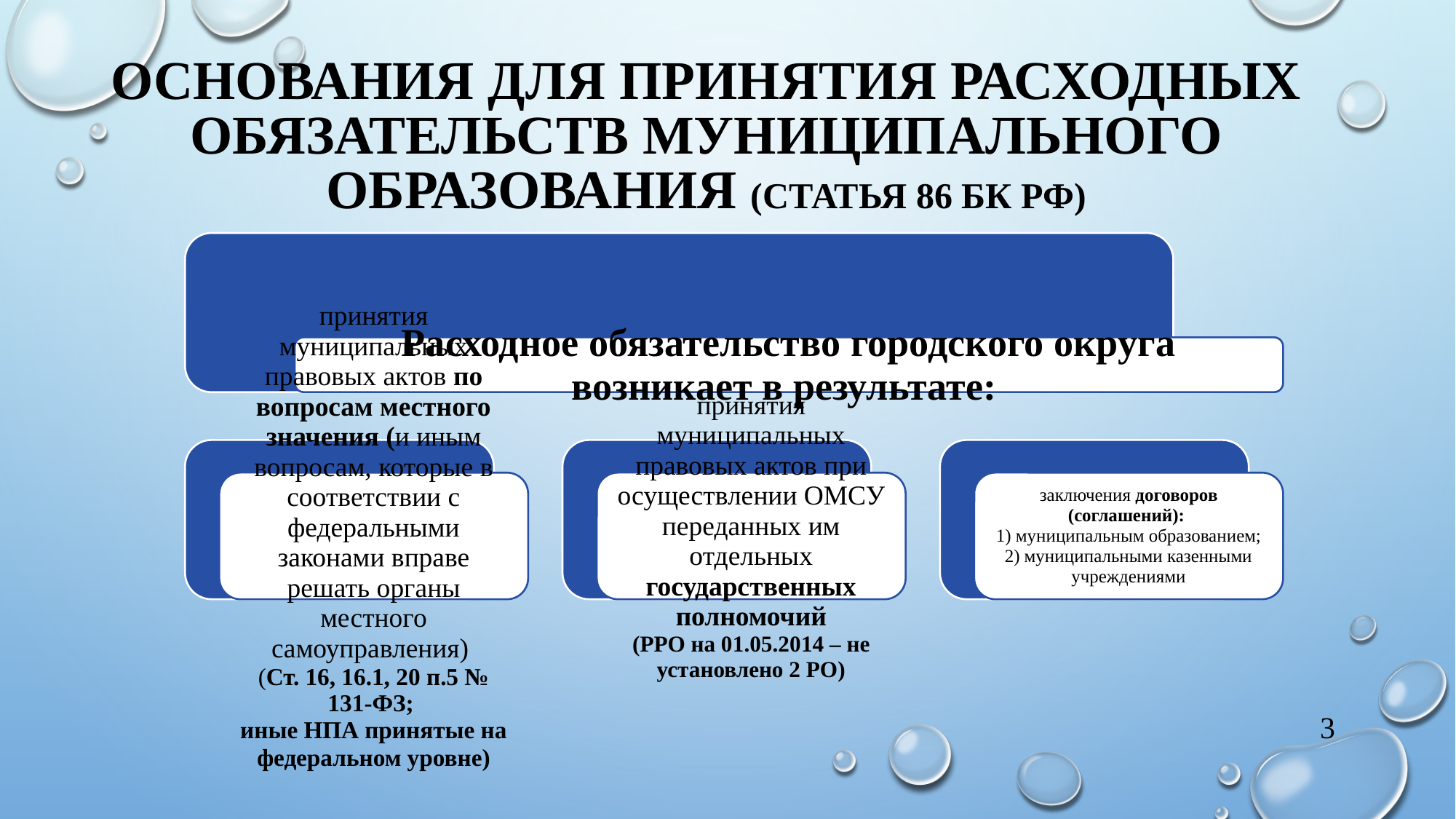

# Основания для принятия расходных обязательств муниципального образования (статья 86 БК РФ)
(Ст. 16, 16.1, 20 п.5 № 131-ФЗ;
иные НПА принятые на федеральном уровне)
1) муниципальным образованием;
3